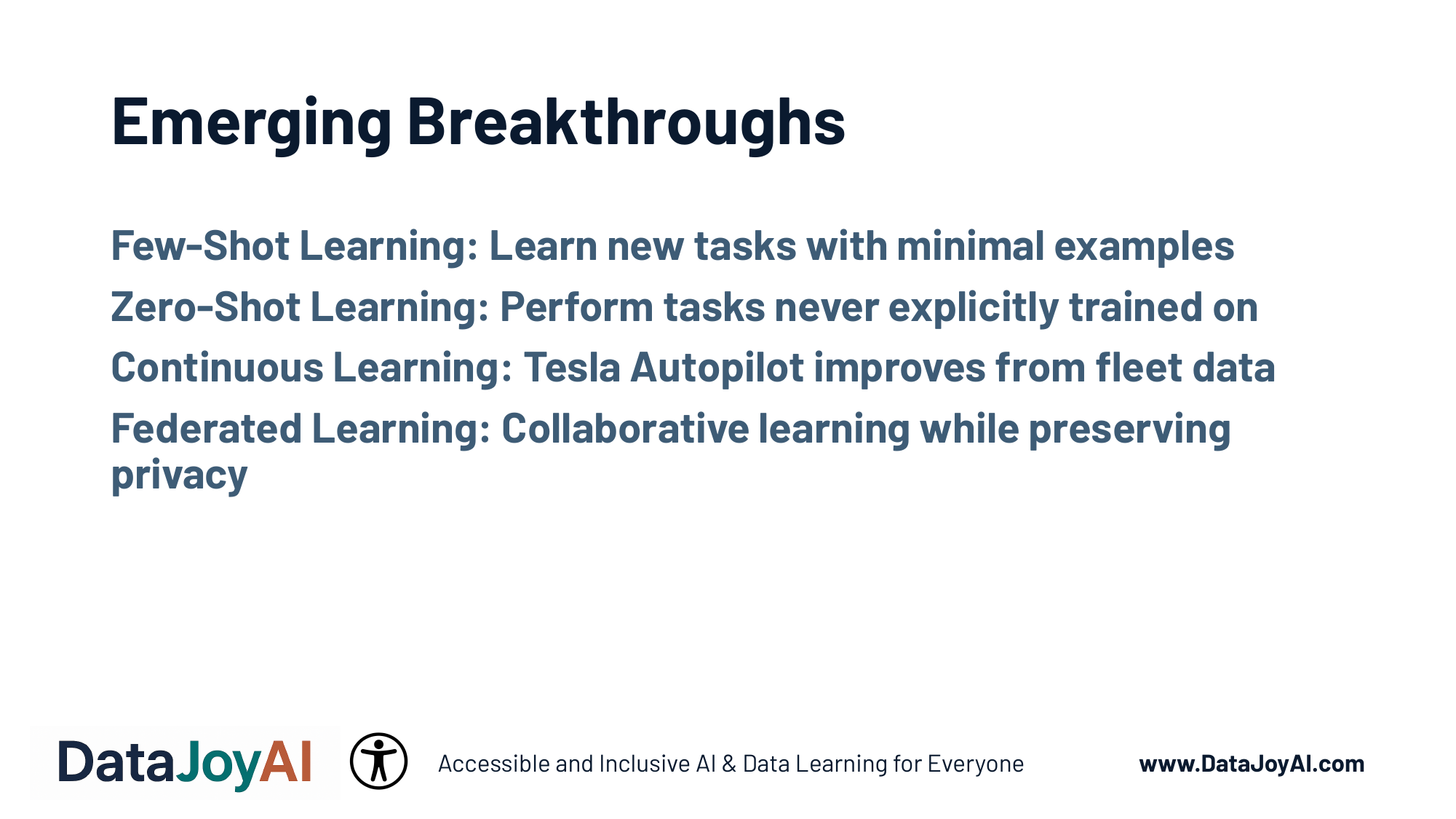

# Emerging Breakthroughs
Few-Shot Learning: Learn new tasks with minimal examples
Zero-Shot Learning: Perform tasks never explicitly trained on
Continuous Learning: Tesla Autopilot improves from fleet data
Federated Learning: Collaborative learning while preserving privacy